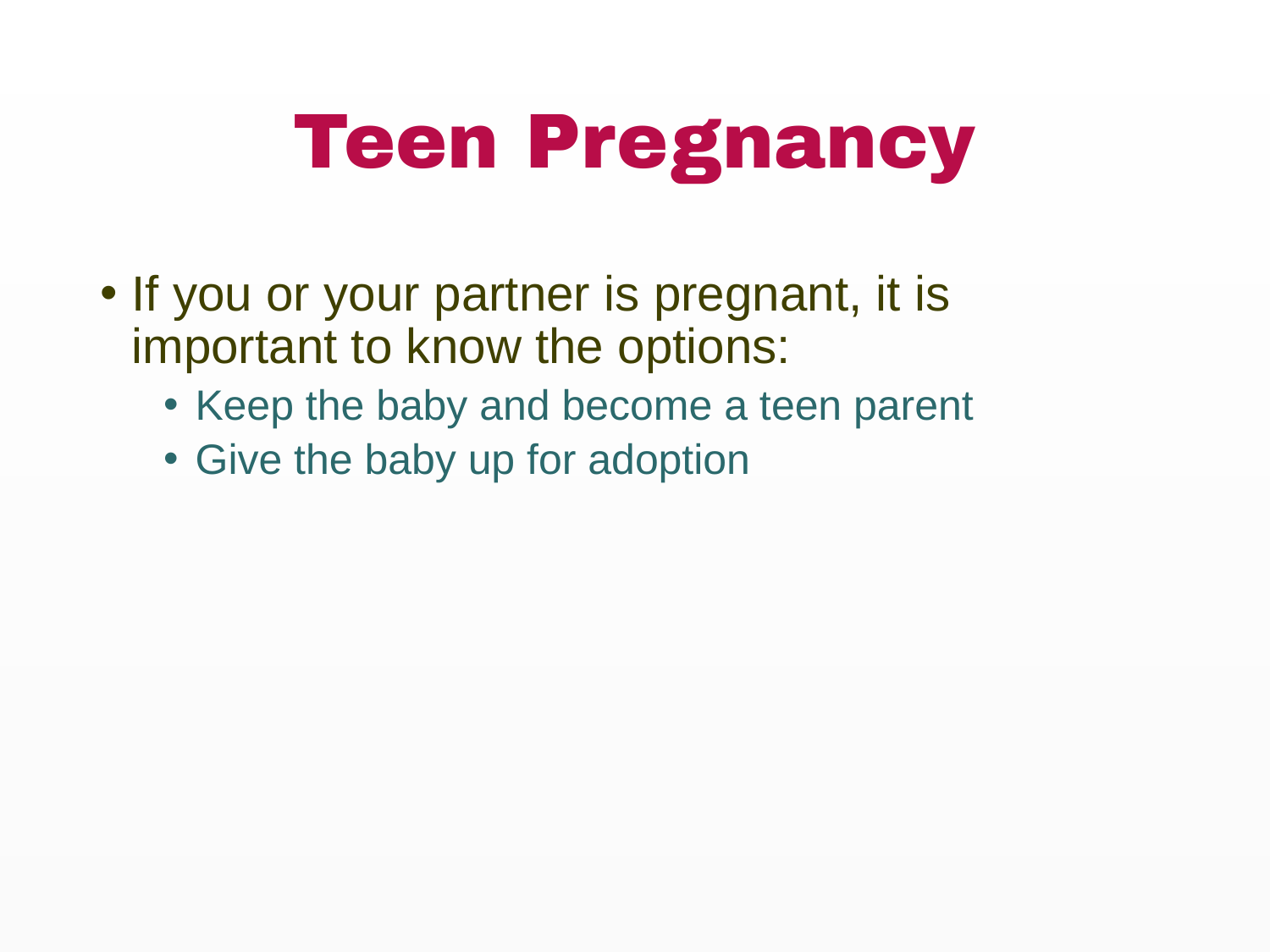

# Teen Pregnancy
If you or your partner is pregnant, it is important to know the options:
Keep the baby and become a teen parent
Give the baby up for adoption